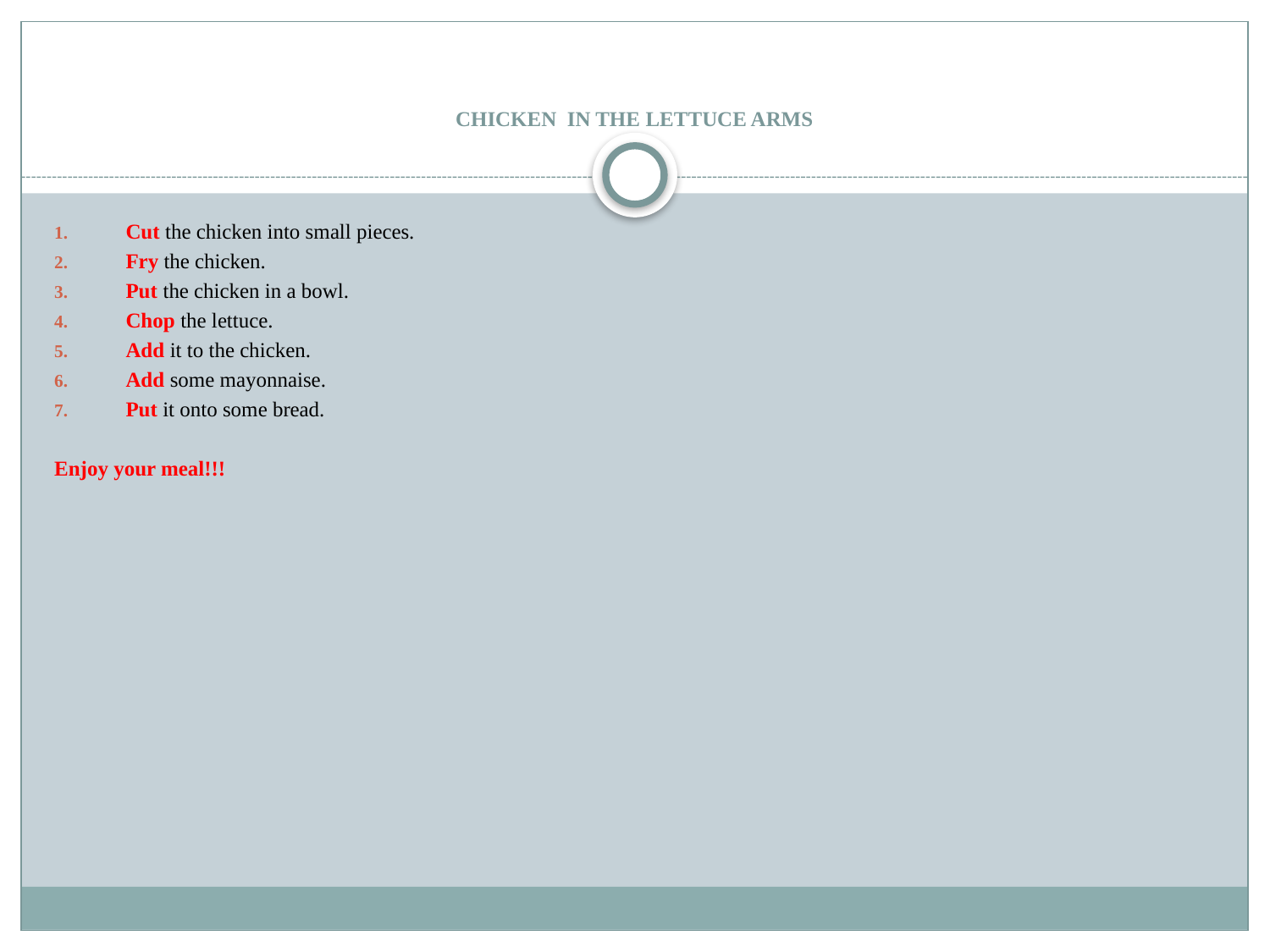

# CHICKEN  IN THE LETTUCE ARMS
Cut the chicken into small pieces.
Fry the chicken.
Put the chicken in a bowl.
Chop the lettuce.
Add it to the chicken.
Add some mayonnaise.
Put it onto some bread.

Enjoy your meal!!!